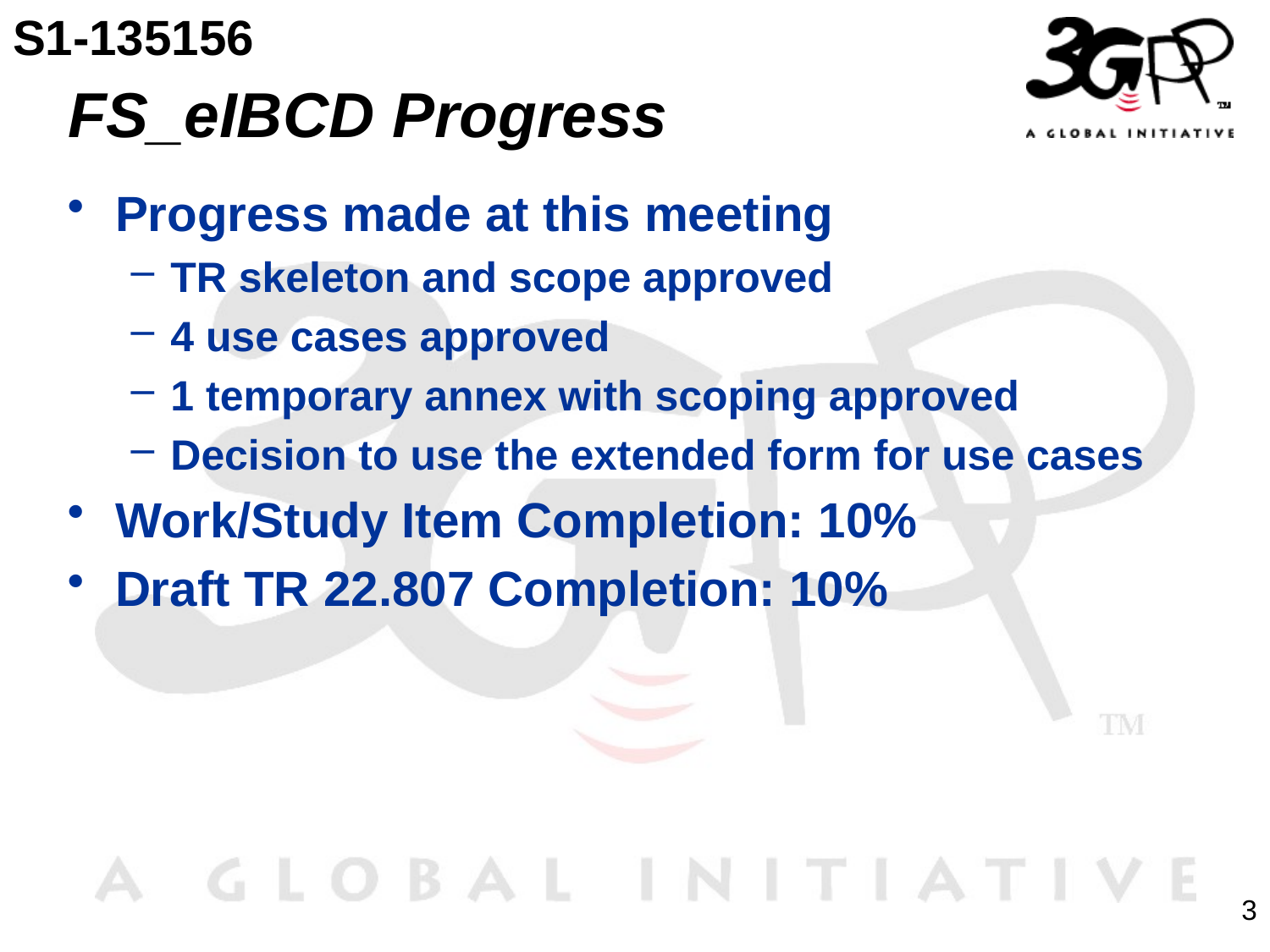

S1-135156
# FS_eIBCD Progress
Progress made at this meeting
TR skeleton and scope approved
4 use cases approved
1 temporary annex with scoping approved
Decision to use the extended form for use cases
Work/Study Item Completion: 10%
Draft TR 22.807 Completion: 10%
3